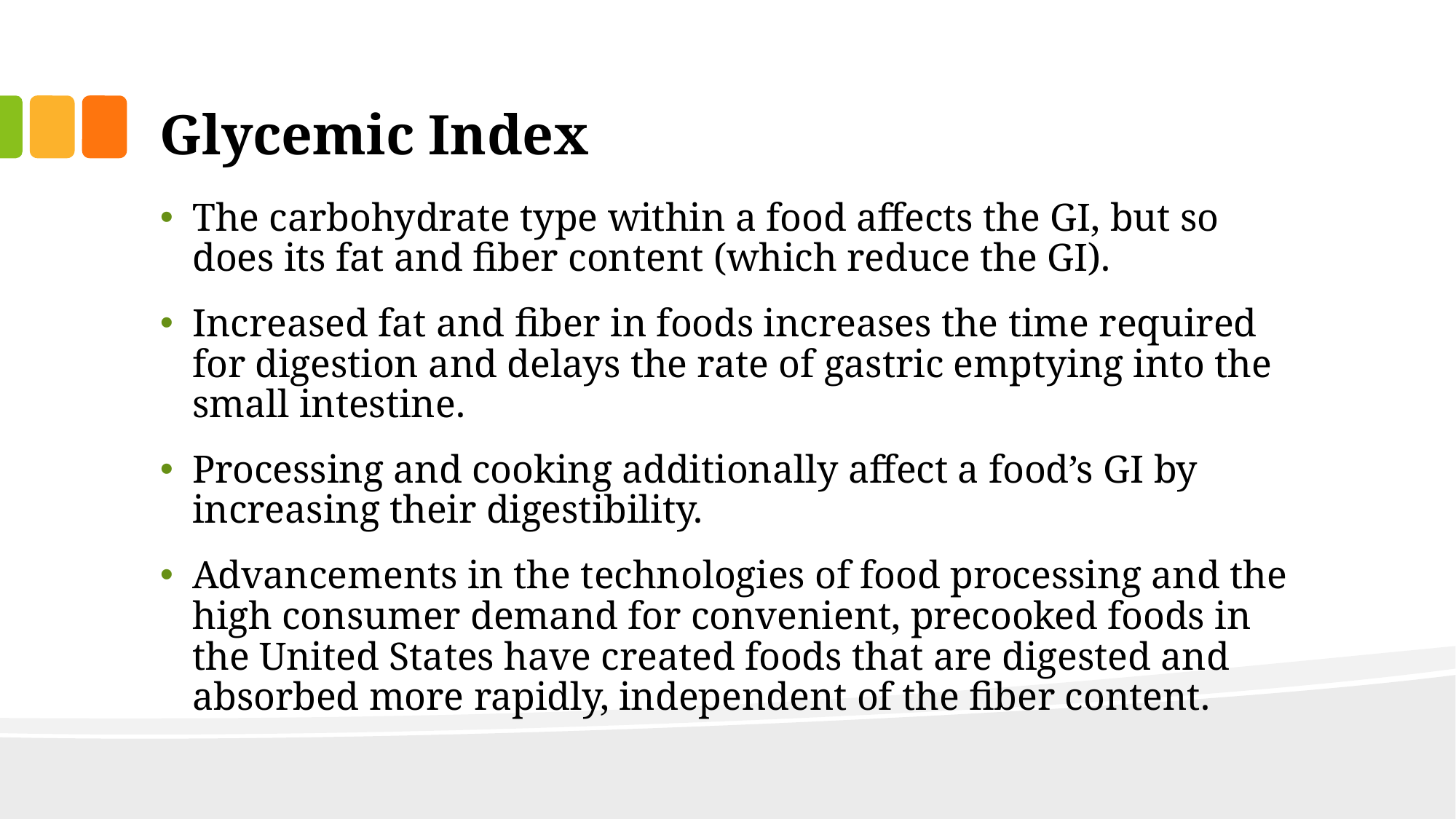

# Glycemic Index
The carbohydrate type within a food affects the GI, but so does its fat and fiber content (which reduce the GI).
Increased fat and fiber in foods increases the time required for digestion and delays the rate of gastric emptying into the small intestine.
Processing and cooking additionally affect a food’s GI by increasing their digestibility.
Advancements in the technologies of food processing and the high consumer demand for convenient, precooked foods in the United States have created foods that are digested and absorbed more rapidly, independent of the fiber content.